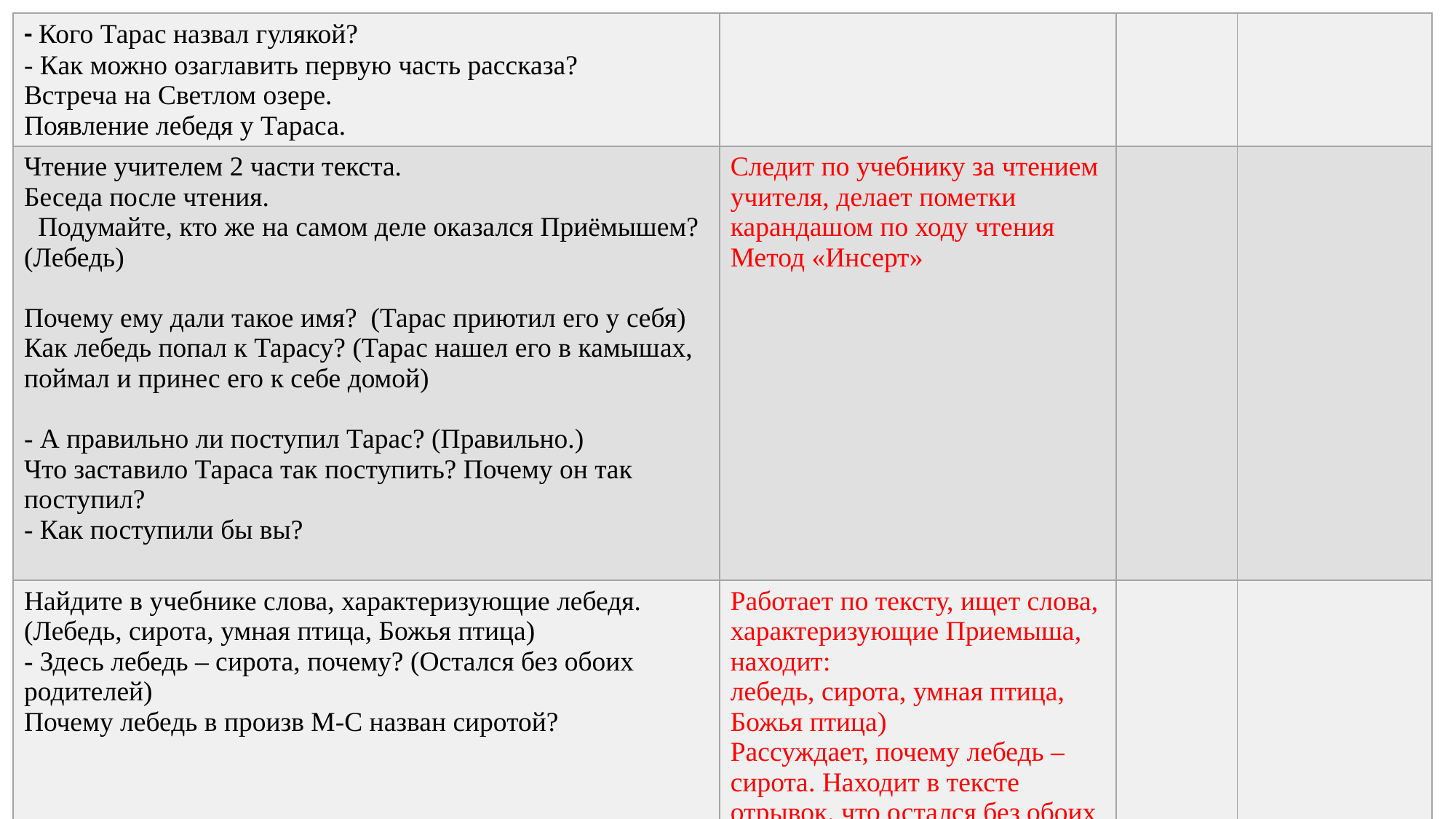

| - Кого Тарас назвал гулякой? - Как можно озаглавить первую часть рассказа? Встреча на Светлом озере. Появление лебедя у Тараса. |  |  |  |
| --- | --- | --- | --- |
| Чтение учителем 2 части текста. Беседа после чтения.   Подумайте, кто же на самом деле оказался Приёмышем?(Лебедь)   Почему ему дали такое имя? (Тарас приютил его у себя) Как лебедь попал к Тарасу? (Тарас нашел его в камышах, поймал и принес его к себе домой)   - А правильно ли поступил Тарас? (Правильно.) Что заставило Тараса так поступить? Почему он так поступил? - Как поступили бы вы? | Следит по учебнику за чтением учителя, делает пометки карандашом по ходу чтения Метод «Инсерт» |  |  |
| Найдите в учебнике слова, характеризующие лебедя. (Лебедь, сирота, умная птица, Божья птица) - Здесь лебедь – сирота, почему? (Остался без обоих родителей) Почему лебедь в произв М-С назван сиротой? | Работает по тексту, ищет слова, характеризующие Приемыша, находит: лебедь, сирота, умная птица, Божья птица) Рассуждает, почему лебедь – сирота. Находит в тексте отрывок, что остался без обоих родителей |  |  |